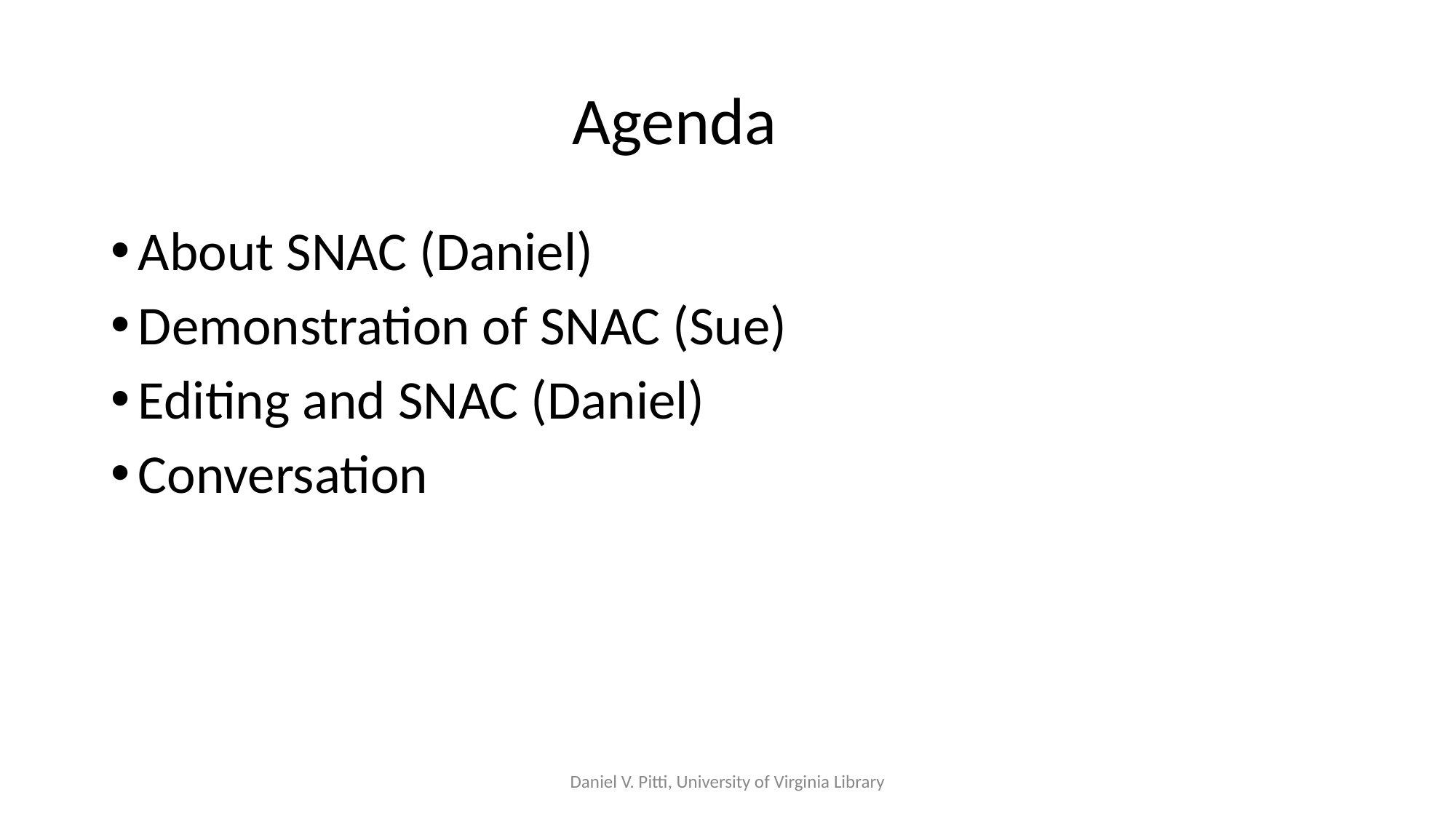

# Agenda
About SNAC (Daniel)
Demonstration of SNAC (Sue)
Editing and SNAC (Daniel)
Conversation

Daniel V. Pitti, University of Virginia Library